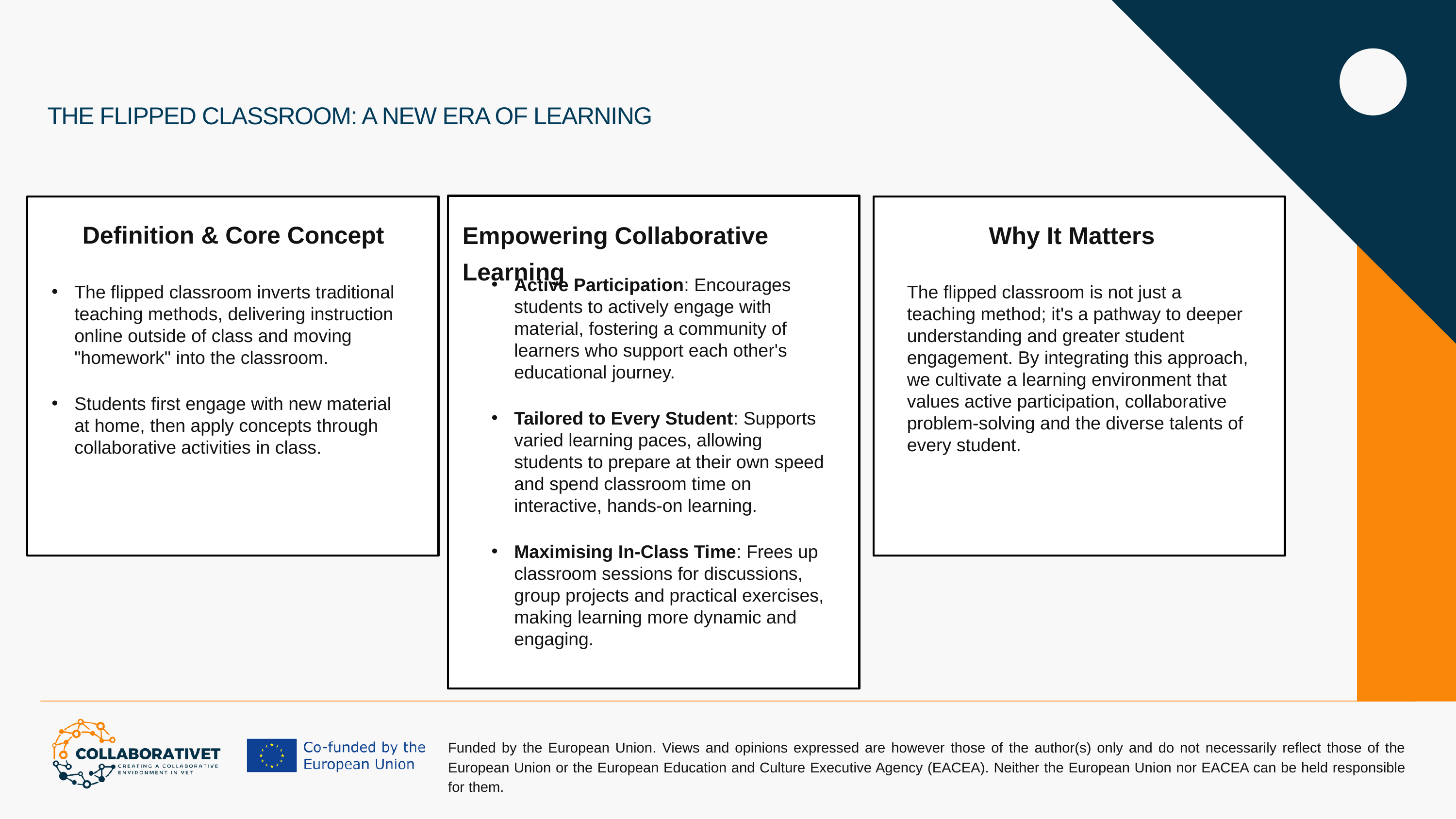

THE FLIPPED CLASSROOM: A NEW ERA OF LEARNING

Definition & Core Concept
Empowering Collaborative Learning
Why It Matters
Active Participation: Encourages students to actively engage with material, fostering a community of learners who support each other's educational journey.
Tailored to Every Student: Supports varied learning paces, allowing students to prepare at their own speed and spend classroom time on interactive, hands-on learning.
Maximising In-Class Time: Frees up classroom sessions for discussions, group projects and practical exercises, making learning more dynamic and engaging.
The flipped classroom inverts traditional teaching methods, delivering instruction online outside of class and moving "homework" into the classroom.
Students first engage with new material at home, then apply concepts through collaborative activities in class.
The flipped classroom is not just a teaching method; it's a pathway to deeper understanding and greater student engagement. By integrating this approach, we cultivate a learning environment that values active participation, collaborative problem-solving and the diverse talents of every student.

Funded by the European Union. Views and opinions expressed are however those of the author(s) only and do not necessarily reflect those of the European Union or the European Education and Culture Executive Agency (EACEA). Neither the European Union nor EACEA can be held responsible for them.